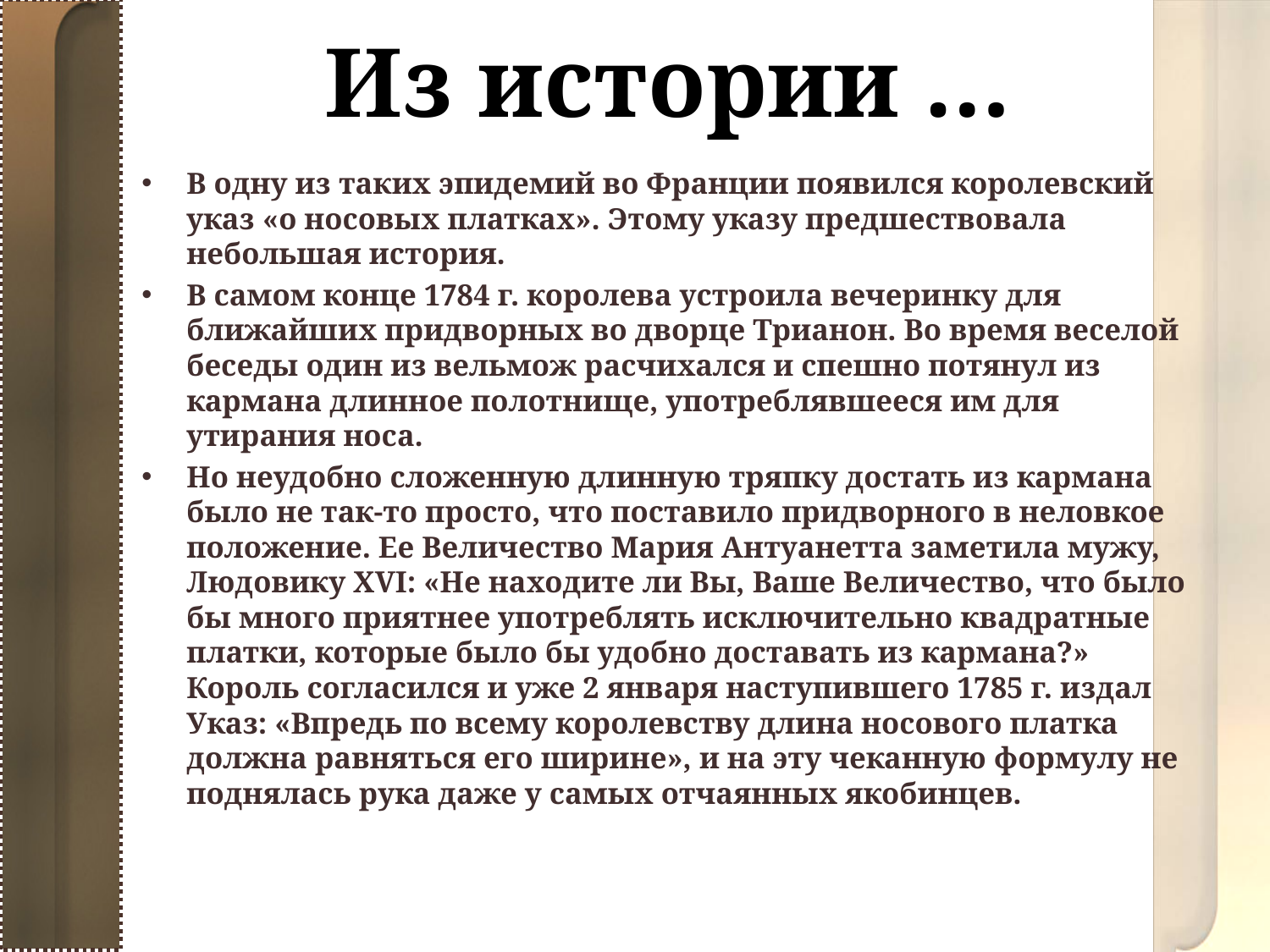

# Из истории …
В одну из таких эпидемий во Франции появился королевский указ «о носовых платках». Этому указу предшествовала небольшая история.
В самом конце 1784 г. королева устроила вечеринку для ближайших придворных во дворце Трианон. Во время веселой беседы один из вельмож расчихался и спешно потянул из кармана длинное полотнище, употреблявшееся им для утирания носа.
Но неудобно сложенную длинную тряпку достать из кармана было не так-то просто, что поставило придворного в неловкое положение. Ее Величество Мария Антуанетта заметила мужу, Людовику XVI: «Не находите ли Вы, Ваше Величество, что было бы много приятнее употреблять исключительно квадратные платки, которые было бы удобно доставать из кармана?» Король согласился и уже 2 января наступившего 1785 г. издал Указ: «Впредь по всему королевству длина носового платка должна равняться его ширине», и на эту чеканную формулу не поднялась рука даже у самых отчаянных якобинцев.